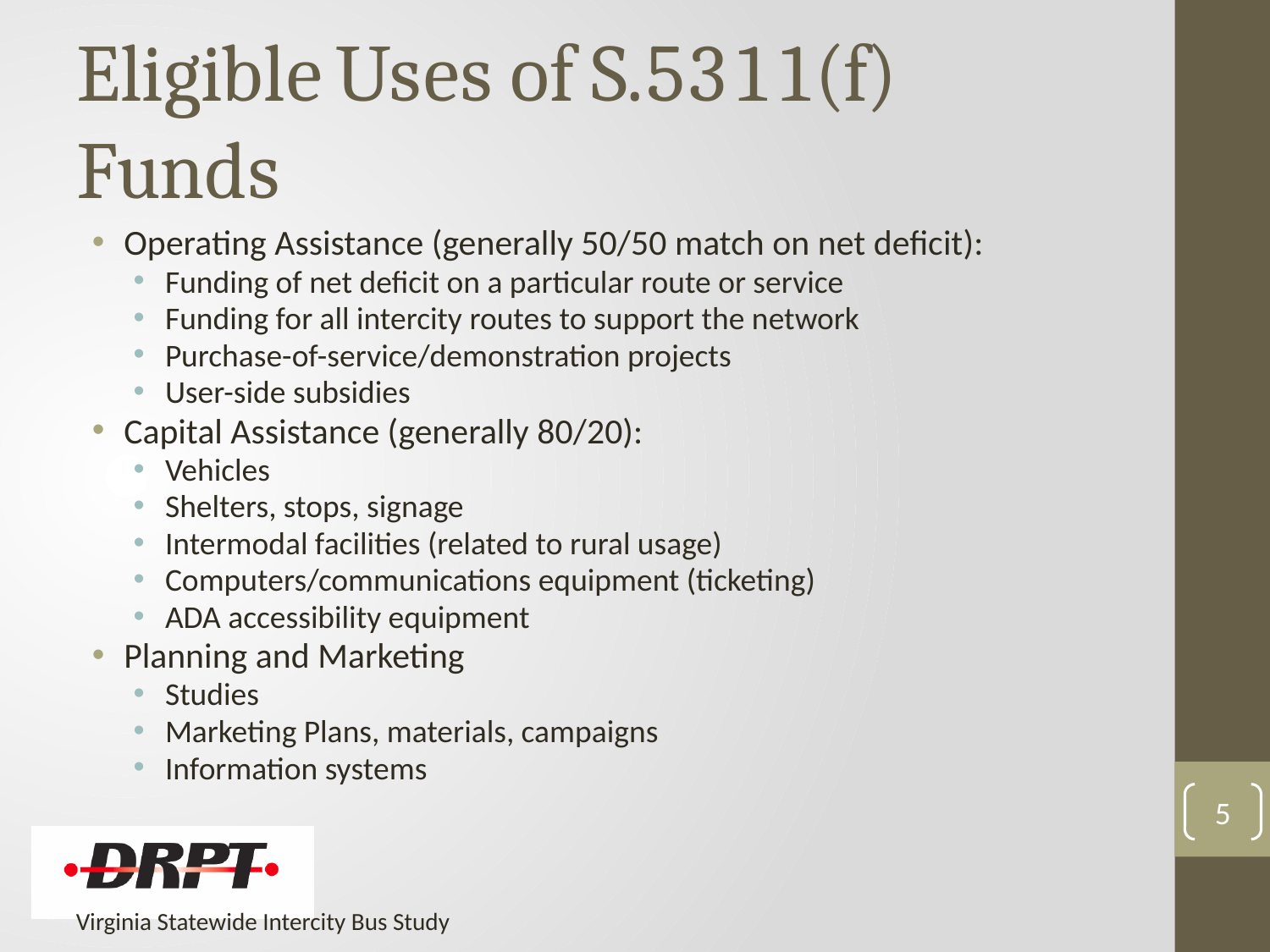

# Eligible Uses of S.5311(f) Funds
Operating Assistance (generally 50/50 match on net deficit):
Funding of net deficit on a particular route or service
Funding for all intercity routes to support the network
Purchase-of-service/demonstration projects
User-side subsidies
Capital Assistance (generally 80/20):
Vehicles
Shelters, stops, signage
Intermodal facilities (related to rural usage)
Computers/communications equipment (ticketing)
ADA accessibility equipment
Planning and Marketing
Studies
Marketing Plans, materials, campaigns
Information systems

5